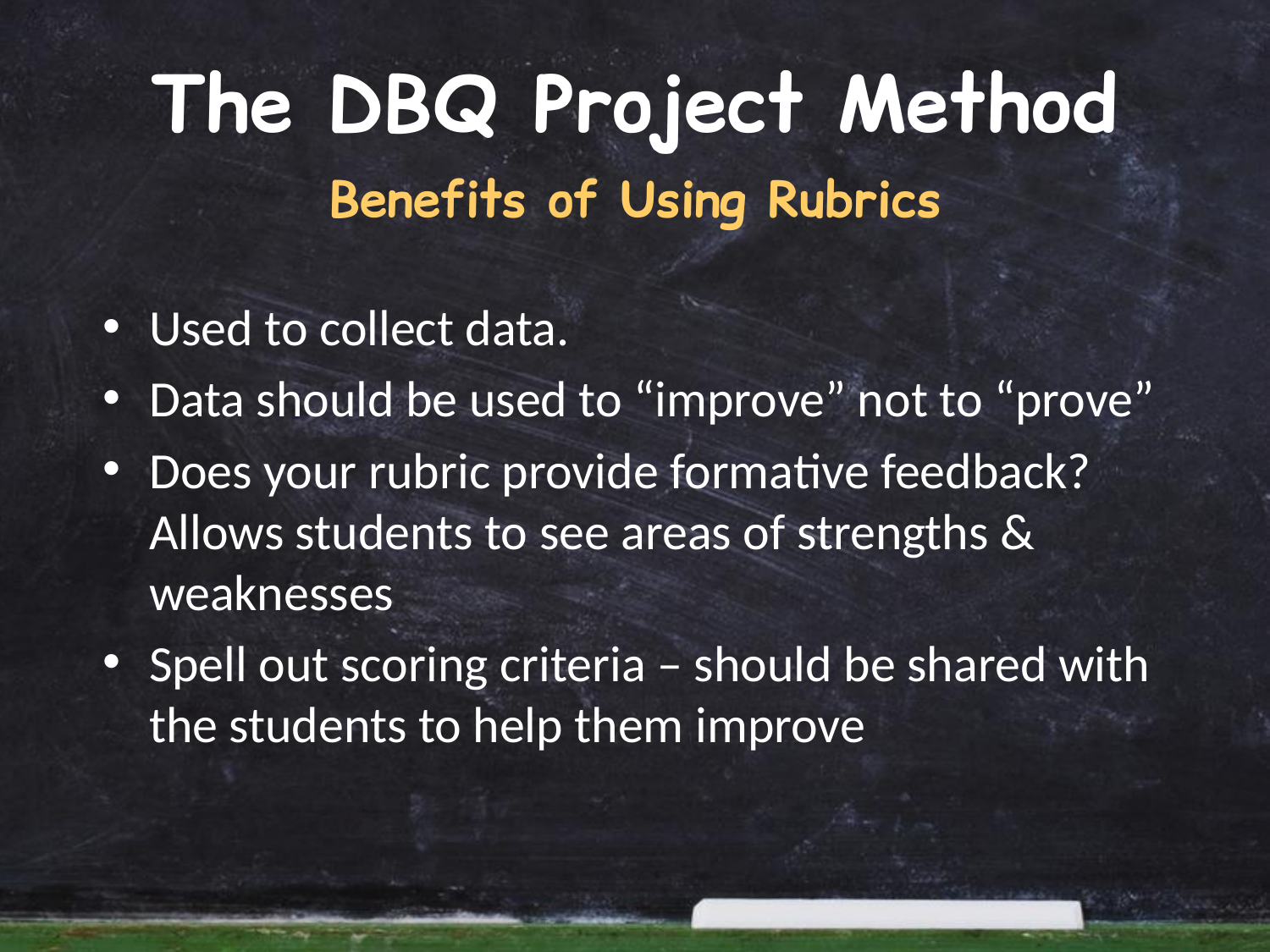

# The DBQ Project Method
Benefits of Using Rubrics
Used to collect data.
Data should be used to “improve” not to “prove”
Does your rubric provide formative feedback? Allows students to see areas of strengths & weaknesses
Spell out scoring criteria – should be shared with the students to help them improve